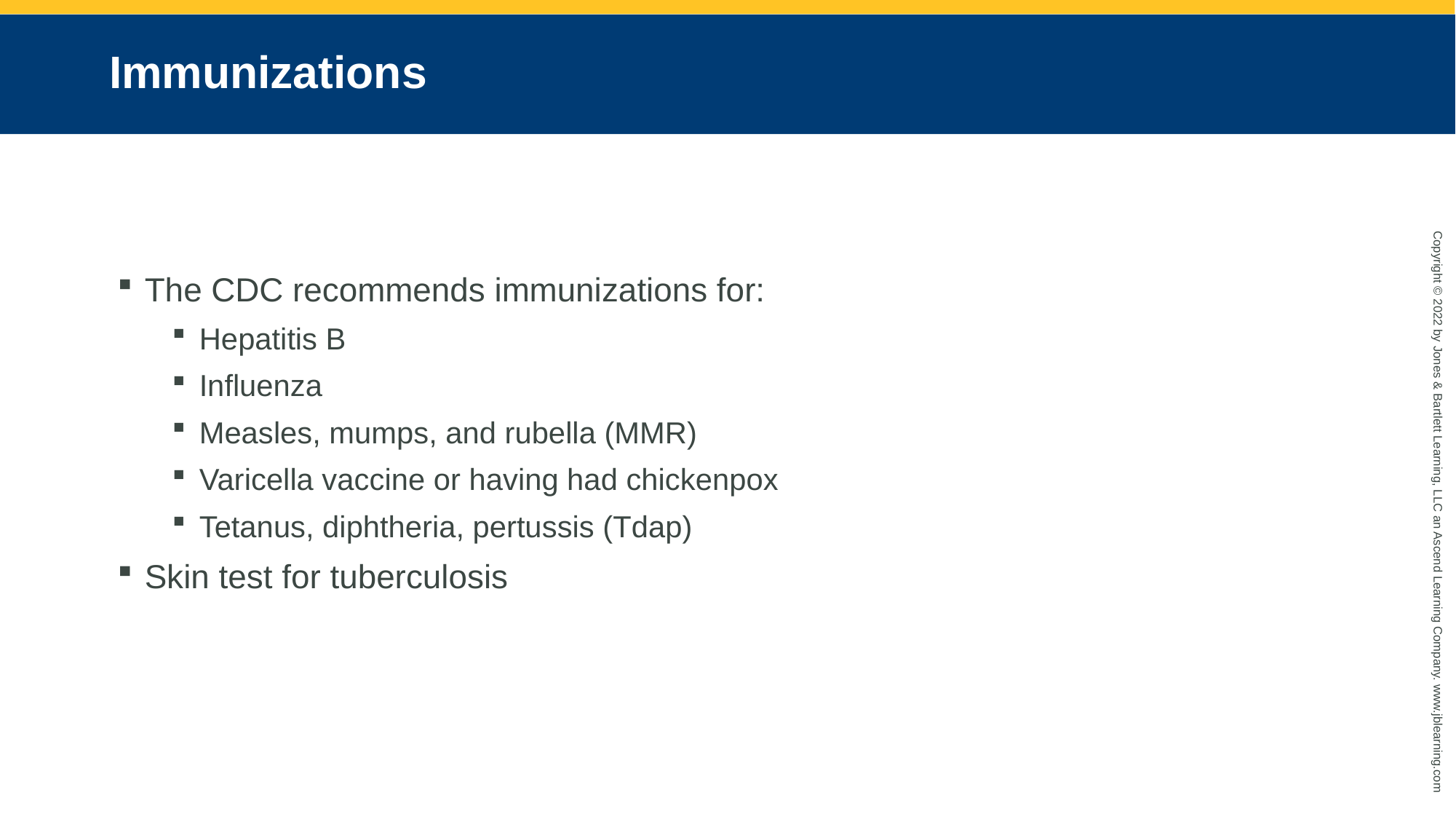

# Immunizations
The CDC recommends immunizations for:
Hepatitis B
Influenza
Measles, mumps, and rubella (MMR)
Varicella vaccine or having had chickenpox
Tetanus, diphtheria, pertussis (Tdap)
Skin test for tuberculosis